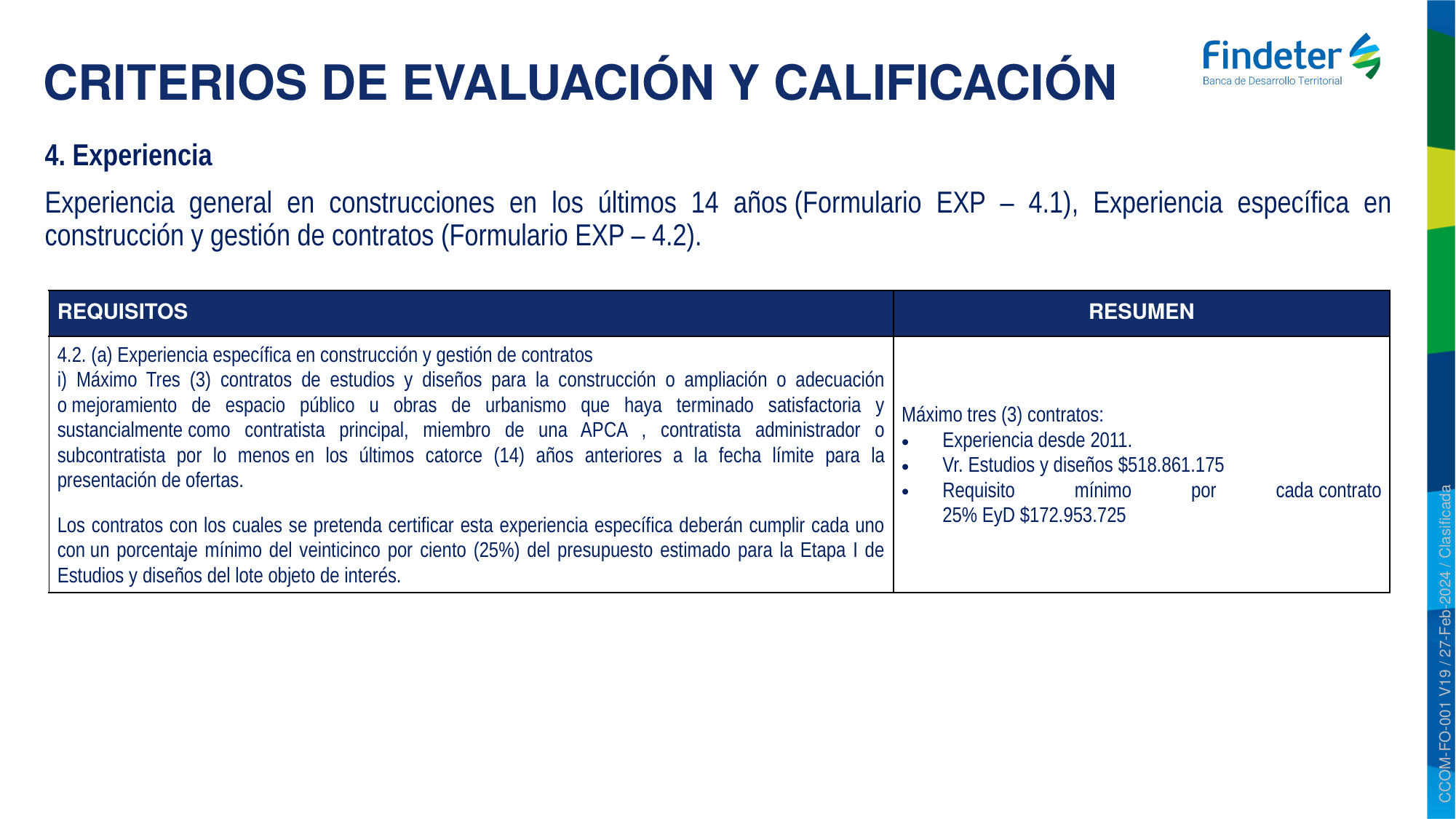

# CRITERIOS DE EVALUACIÓN Y CALIFICACIÓN
4. Experiencia
Experiencia general en construcciones en los últimos 14 años (Formulario EXP – 4.1), Experiencia específica en construcción y gestión de contratos (Formulario EXP – 4.2).

| REQUISITOS | RESUMEN |
| --- | --- |
| 4.2. (a) Experiencia específica en construcción y gestión de contratos i) Máximo Tres (3) contratos de estudios y diseños para la construcción o ampliación o adecuación o mejoramiento de espacio público u obras de urbanismo que haya terminado satisfactoria y sustancialmente como contratista principal, miembro de una APCA , contratista administrador o subcontratista por lo menos en los últimos catorce (14) años anteriores a la fecha límite para la presentación de ofertas.  Los contratos con los cuales se pretenda certificar esta experiencia específica deberán cumplir cada uno con un porcentaje mínimo del veinticinco por ciento (25%) del presupuesto estimado para la Etapa I de Estudios y diseños del lote objeto de interés. | Máximo tres (3) contratos: Experiencia desde 2011. Vr. Estudios y diseños $518.861.175 Requisito mínimo por cada contrato 25% EyD $172.953.725 |
CCOM-FO-001 V19 / 27-Feb-2024 / Clasificada